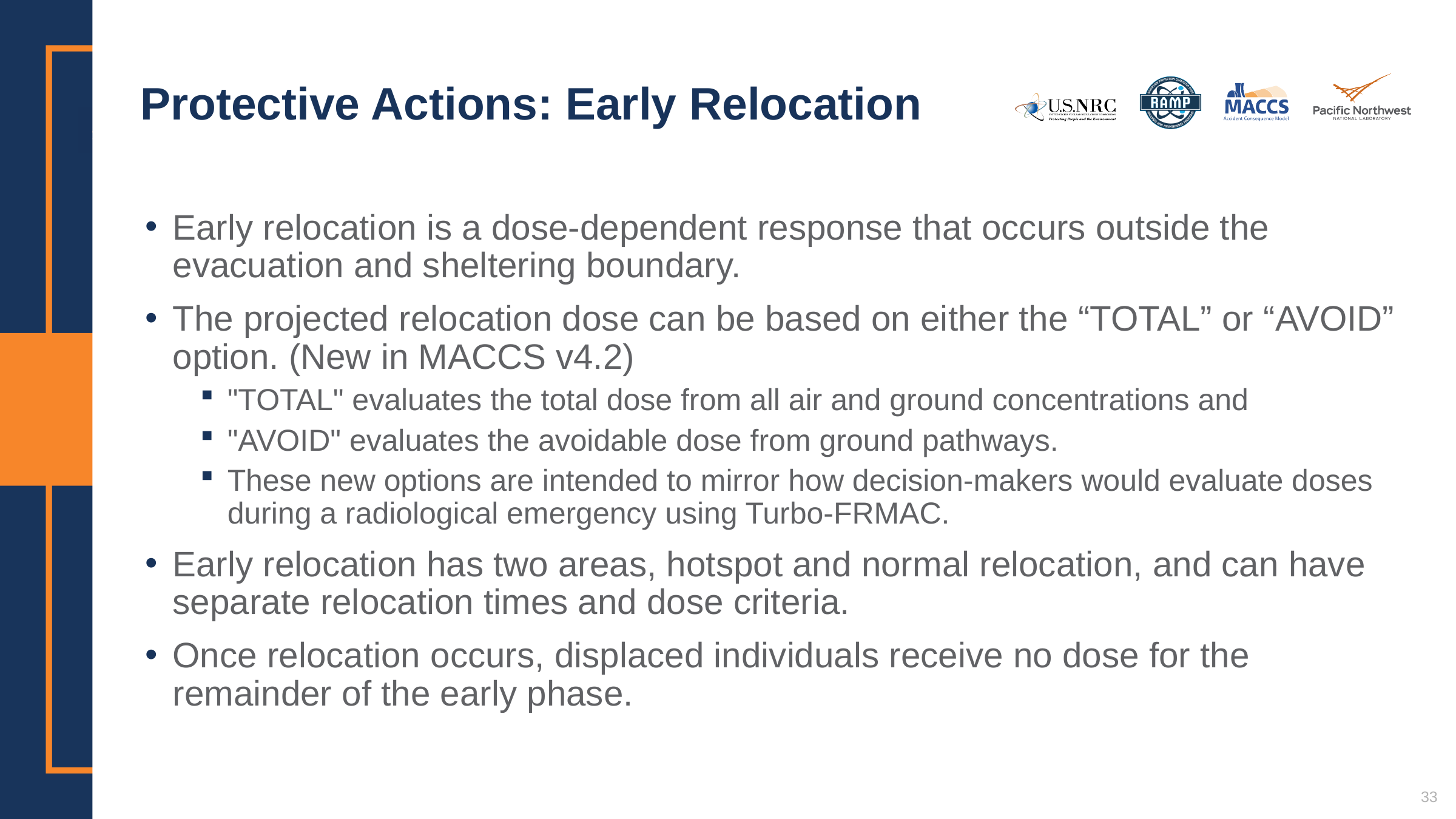

# Protective Actions: Early Relocation
Early relocation is a dose-dependent response that occurs outside the evacuation and sheltering boundary.
The projected relocation dose can be based on either the “TOTAL” or “AVOID” option. (New in MACCS v4.2)
"TOTAL" evaluates the total dose from all air and ground concentrations and
"AVOID" evaluates the avoidable dose from ground pathways.
These new options are intended to mirror how decision-makers would evaluate doses during a radiological emergency using Turbo-FRMAC.
Early relocation has two areas, hotspot and normal relocation, and can have separate relocation times and dose criteria.
Once relocation occurs, displaced individuals receive no dose for the remainder of the early phase.

33